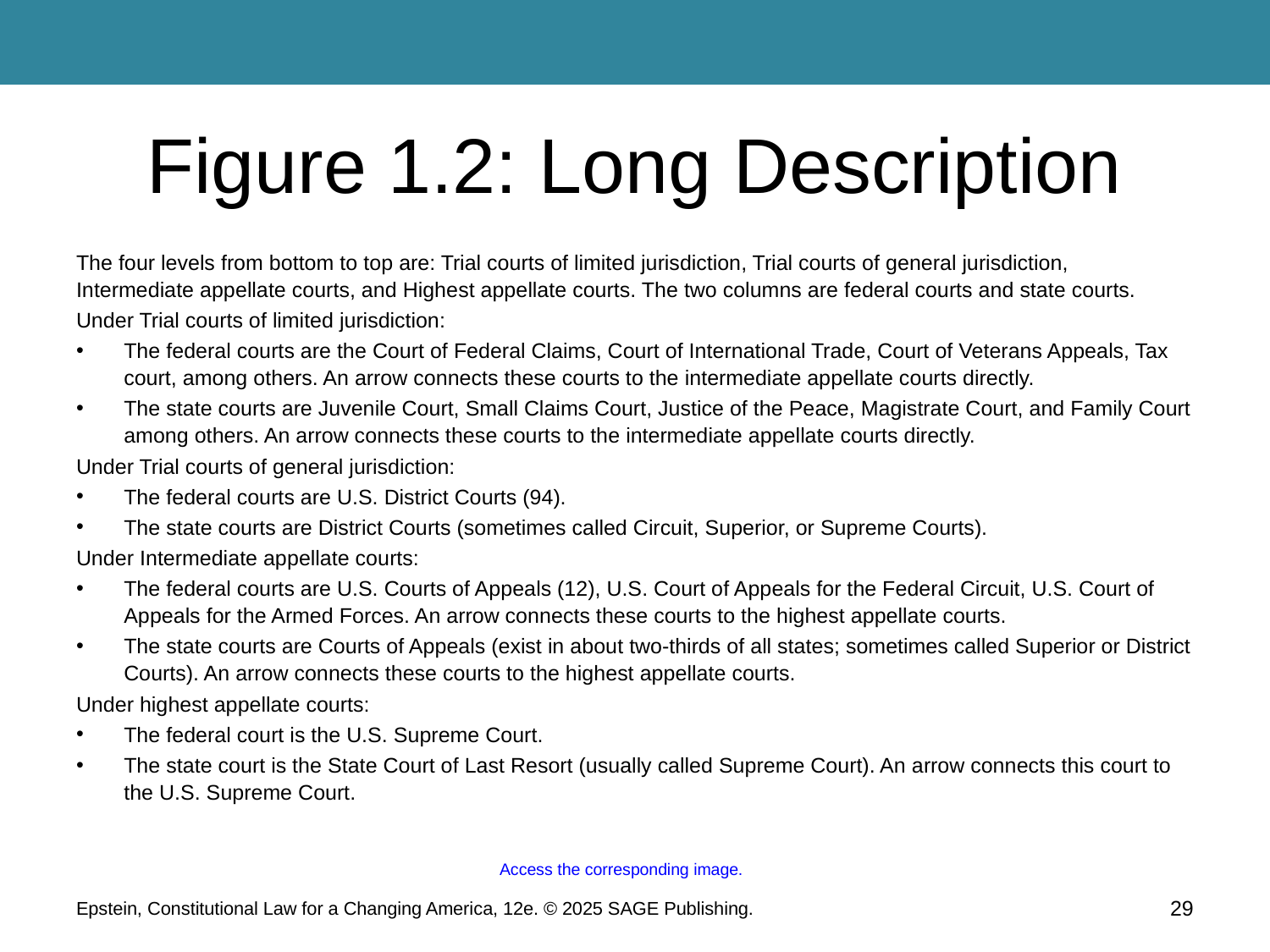

# Figure 1.2: Long Description
The four levels from bottom to top are: Trial courts of limited jurisdiction, Trial courts of general jurisdiction, Intermediate appellate courts, and Highest appellate courts. The two columns are federal courts and state courts.
Under Trial courts of limited jurisdiction:
The federal courts are the Court of Federal Claims, Court of International Trade, Court of Veterans Appeals, Tax court, among others. An arrow connects these courts to the intermediate appellate courts directly.
The state courts are Juvenile Court, Small Claims Court, Justice of the Peace, Magistrate Court, and Family Court among others. An arrow connects these courts to the intermediate appellate courts directly.
Under Trial courts of general jurisdiction:
The federal courts are U.S. District Courts (94).
The state courts are District Courts (sometimes called Circuit, Superior, or Supreme Courts).
Under Intermediate appellate courts:
The federal courts are U.S. Courts of Appeals (12), U.S. Court of Appeals for the Federal Circuit, U.S. Court of Appeals for the Armed Forces. An arrow connects these courts to the highest appellate courts.
The state courts are Courts of Appeals (exist in about two-thirds of all states; sometimes called Superior or District Courts). An arrow connects these courts to the highest appellate courts.
Under highest appellate courts:
The federal court is the U.S. Supreme Court.
The state court is the State Court of Last Resort (usually called Supreme Court). An arrow connects this court to the U.S. Supreme Court.
Access the corresponding image.
29
Epstein, Constitutional Law for a Changing America, 12e. © 2025 SAGE Publishing.